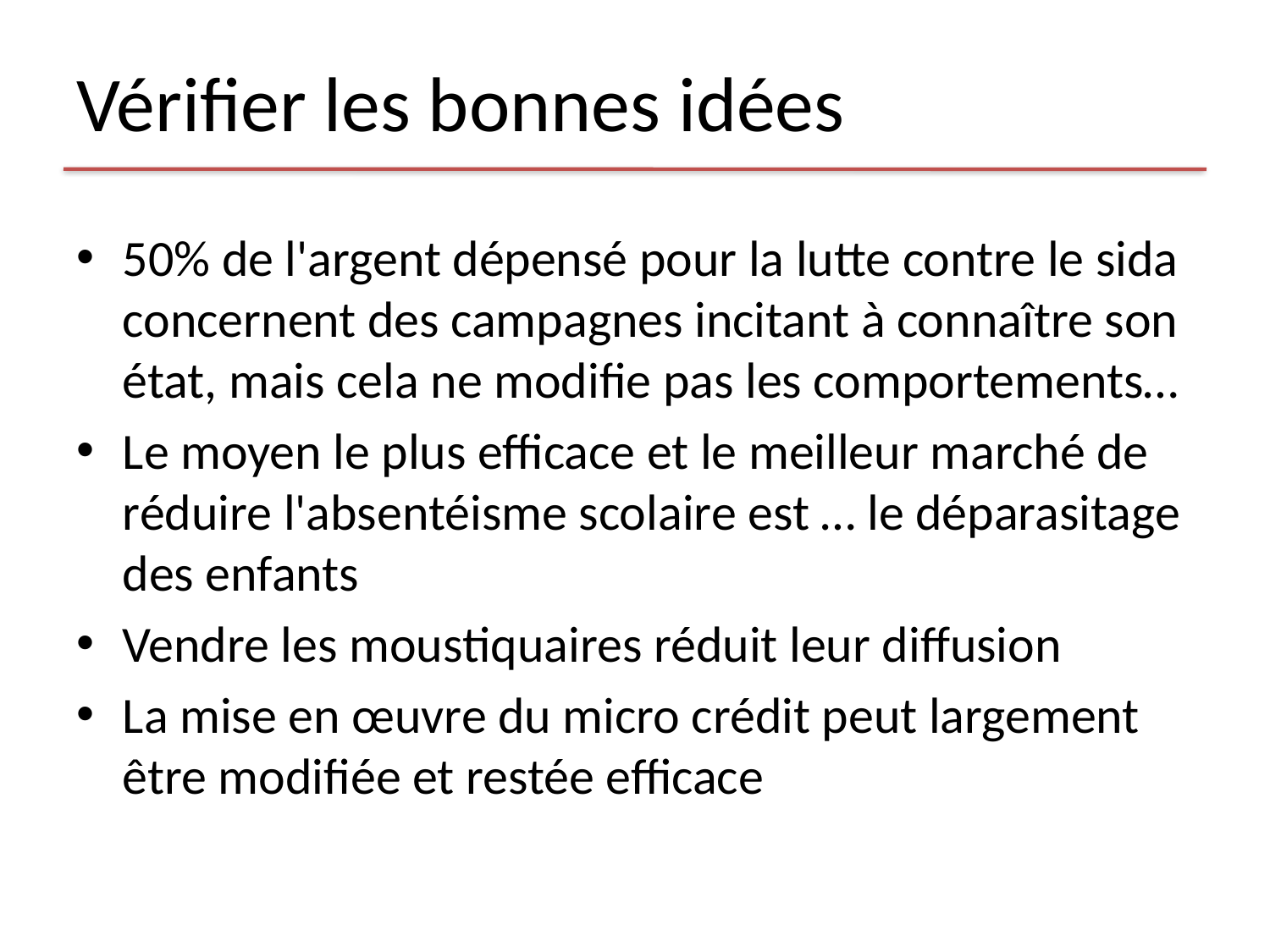

# Vérifier les bonnes idées

50% de l'argent dépensé pour la lutte contre le sida concernent des campagnes incitant à connaître son état, mais cela ne modifie pas les comportements…
Le moyen le plus efficace et le meilleur marché de réduire l'absentéisme scolaire est … le déparasitage des enfants
Vendre les moustiquaires réduit leur diffusion
La mise en œuvre du micro crédit peut largement être modifiée et restée efficace